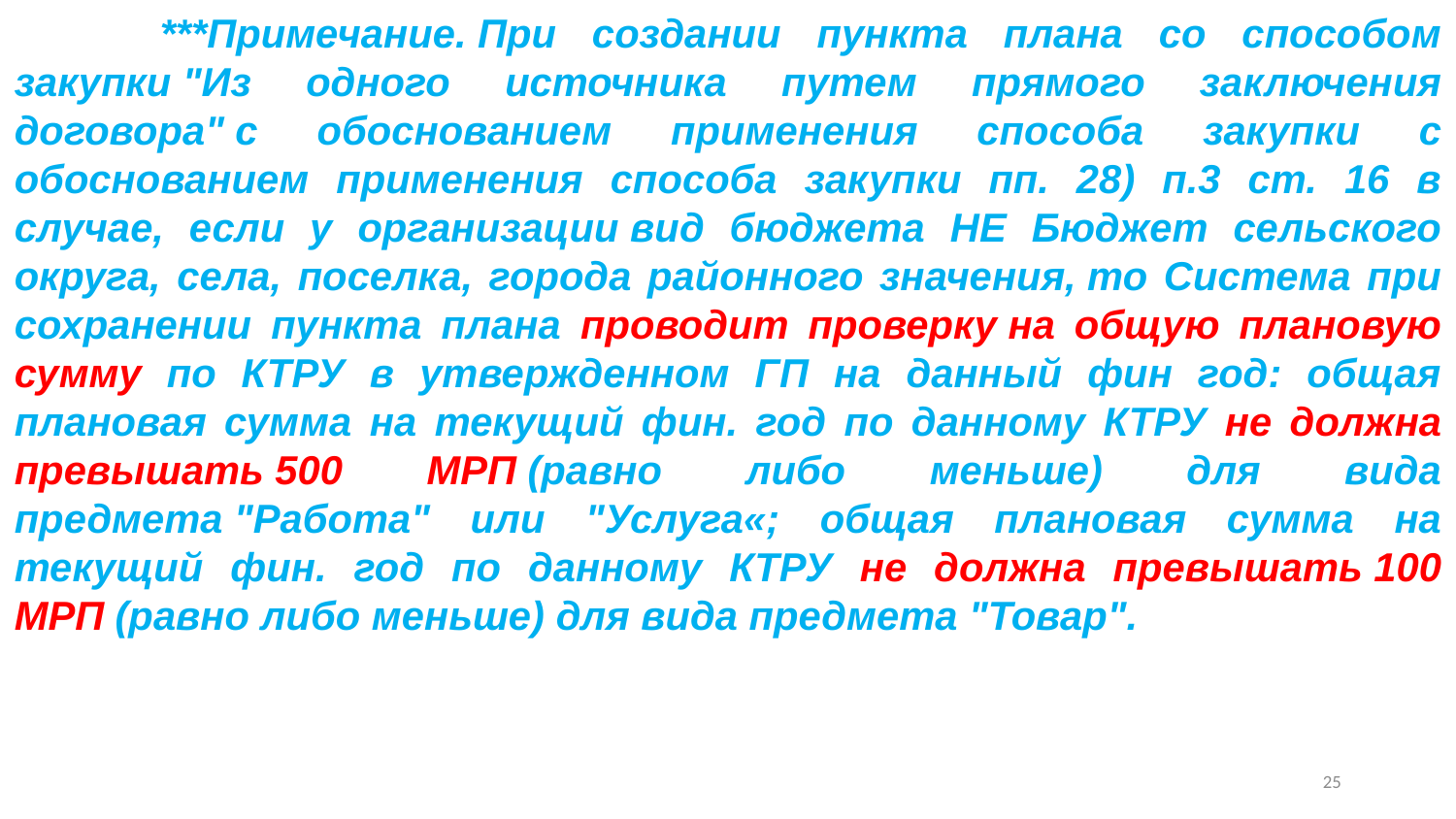

***Примечание. При создании пункта плана со способом закупки "Из одного источника путем прямого заключения договора" с обоснованием применения способа закупки с обоснованием применения способа закупки пп. 28) п.3 ст. 16 в случае, если у организации вид бюджета НЕ Бюджет сельского округа, села, поселка, города районного значения, то Система при сохранении пункта плана проводит проверку на общую плановую сумму по КТРУ в утвержденном ГП на данный фин год: общая плановая сумма на текущий фин. год по данному КТРУ не должна превышать 500 МРП (равно либо меньше) для вида предмета "Работа" или "Услуга«; общая плановая сумма на текущий фин. год по данному КТРУ не должна превышать 100 МРП (равно либо меньше) для вида предмета "Товар".
25